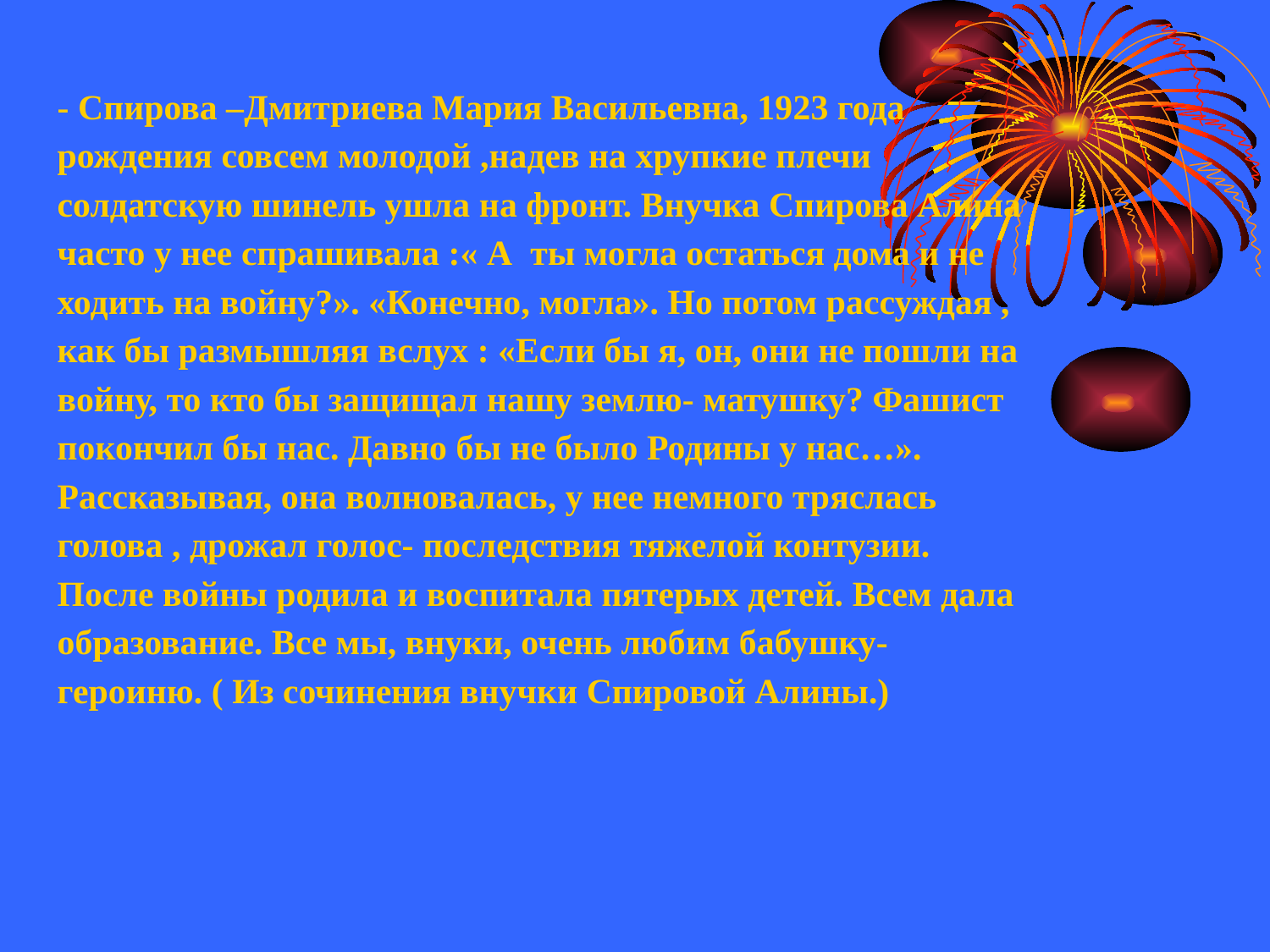

- Спирова –Дмитриева Мария Васильевна, 1923 года  рождения совсем молодой ,надев на хрупкие плечи солдатскую шинель ушла на фронт. Внучка Спирова Алина часто у нее спрашивала :« А  ты могла остаться дома и не ходить на войну?». «Конечно, могла». Но потом рассуждая , как бы размышляя вслух : «Если бы я, он, они не пошли на войну, то кто бы защищал нашу землю- матушку? Фашист покончил бы нас. Давно бы не было Родины у нас…». Рассказывая, она волновалась, у нее немного тряслась голова , дрожал голос- последствия тяжелой контузии. После войны родила и воспитала пятерых детей. Всем дала образование. Все мы, внуки, очень любим бабушку- героиню. ( Из сочинения внучки Спировой Алины.)